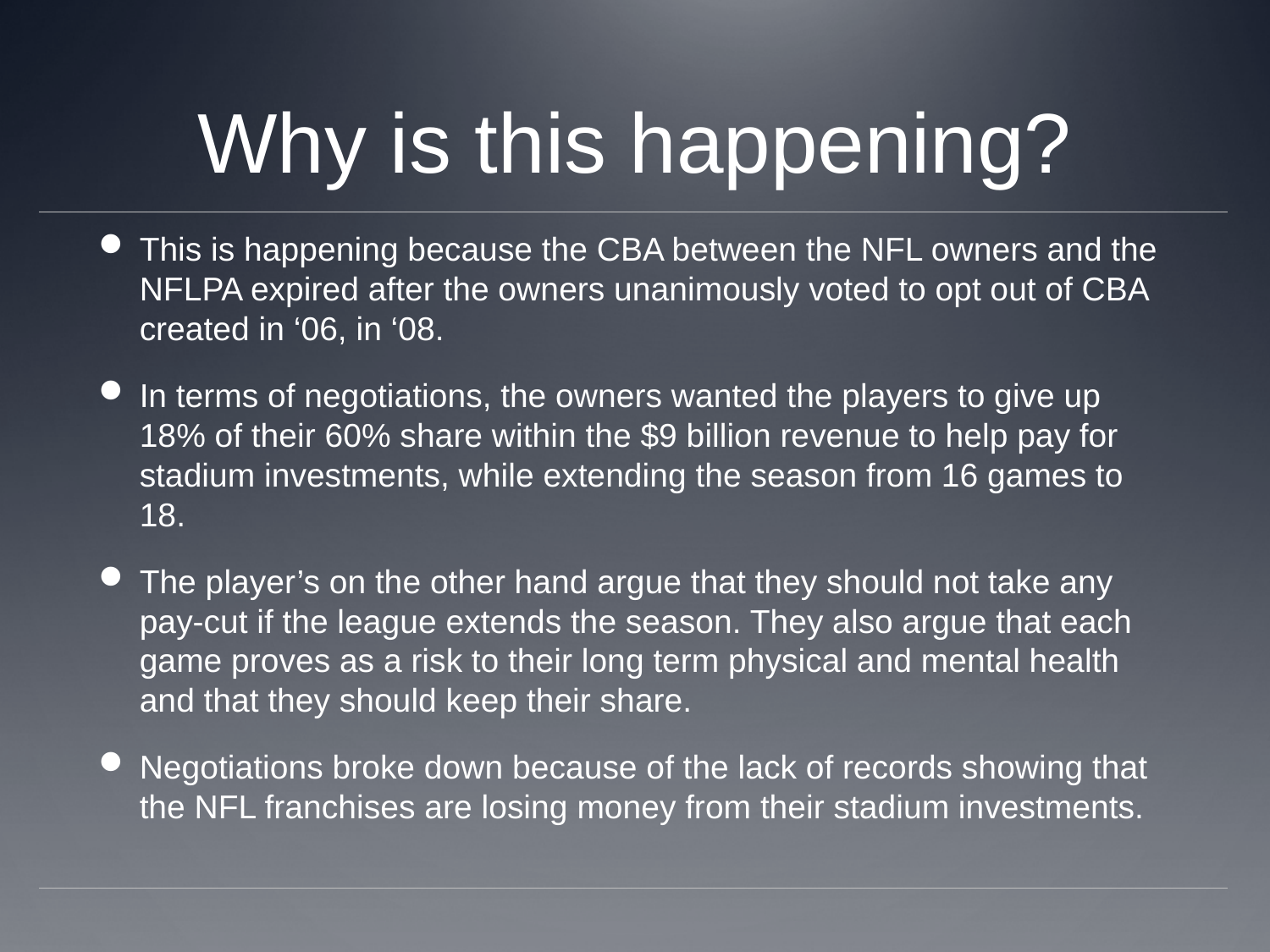

# Why is this happening?
This is happening because the CBA between the NFL owners and the NFLPA expired after the owners unanimously voted to opt out of CBA created in ‘06, in ‘08.
In terms of negotiations, the owners wanted the players to give up 18% of their 60% share within the $9 billion revenue to help pay for stadium investments, while extending the season from 16 games to 18.
The player’s on the other hand argue that they should not take any pay-cut if the league extends the season. They also argue that each game proves as a risk to their long term physical and mental health and that they should keep their share.
Negotiations broke down because of the lack of records showing that the NFL franchises are losing money from their stadium investments.